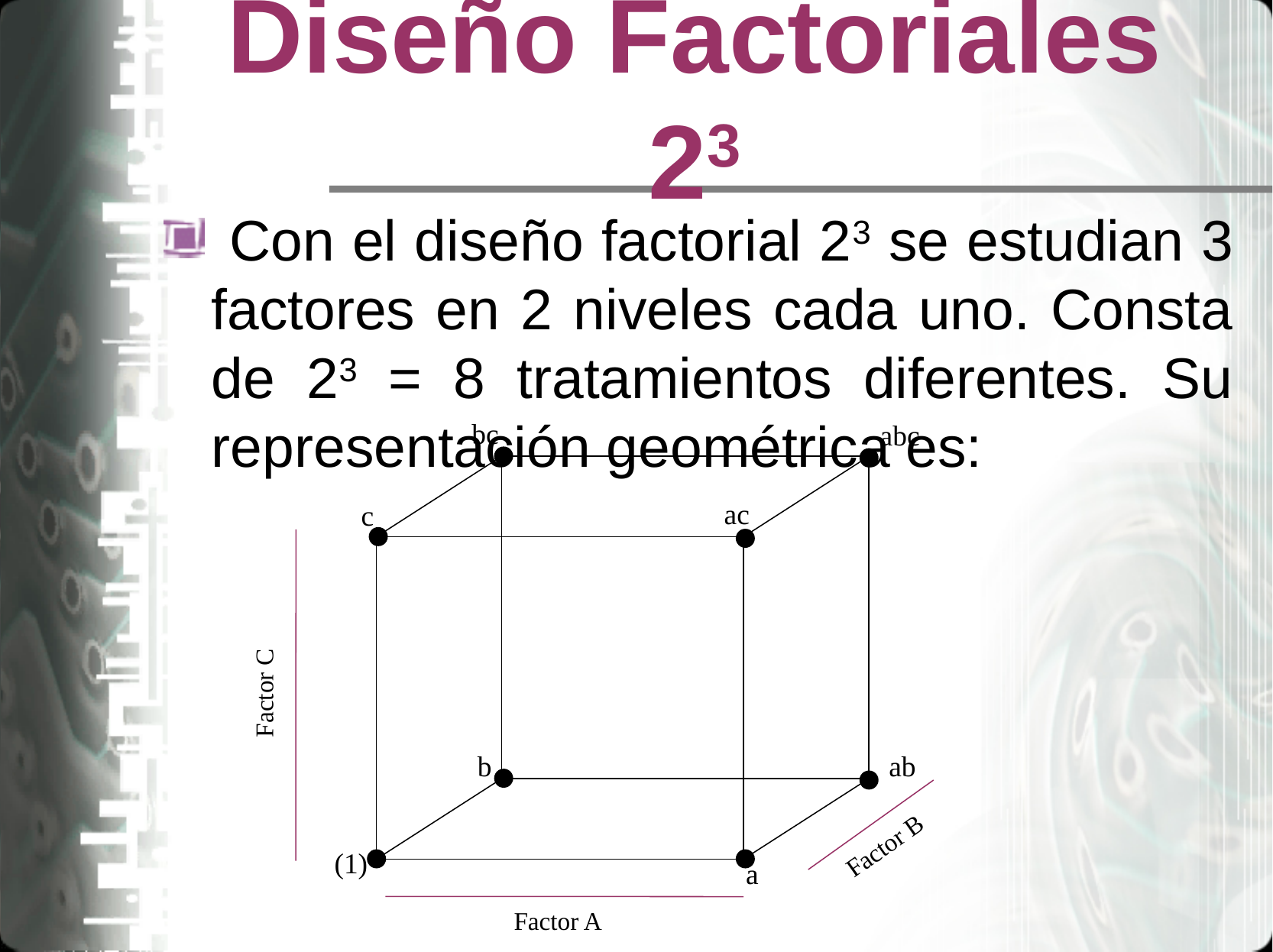

# Diseño Factoriales 23

 Con el diseño factorial 23 se estudian 3 factores en 2 niveles cada uno. Consta de 23 = 8 tratamientos diferentes. Su representación geométrica es:
bc
abc
ac
c
b
ab
(1)
a

Factor C

Factor B

Factor A